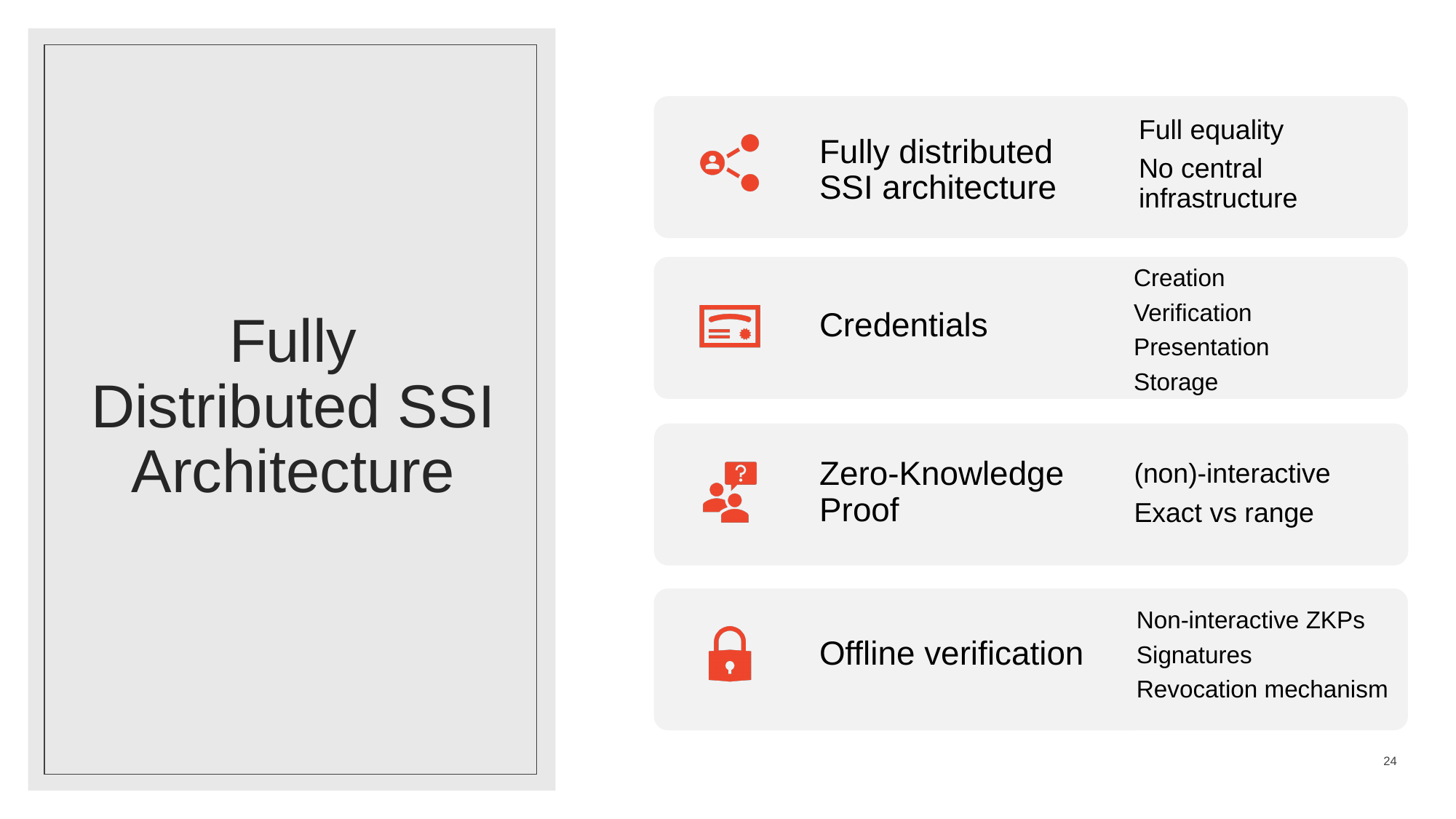

# Fully Distributed SSI Architecture

Fully distributed SSI architecture

Credentials
Creation
Verification
Presentation
Storage

Zero-Knowledge Proof
(non)-interactive
Exact vs range

Offline verification
Non-interactive ZKPs
Signatures
Revocation mechanism

Full equality
No central infrastructure
24